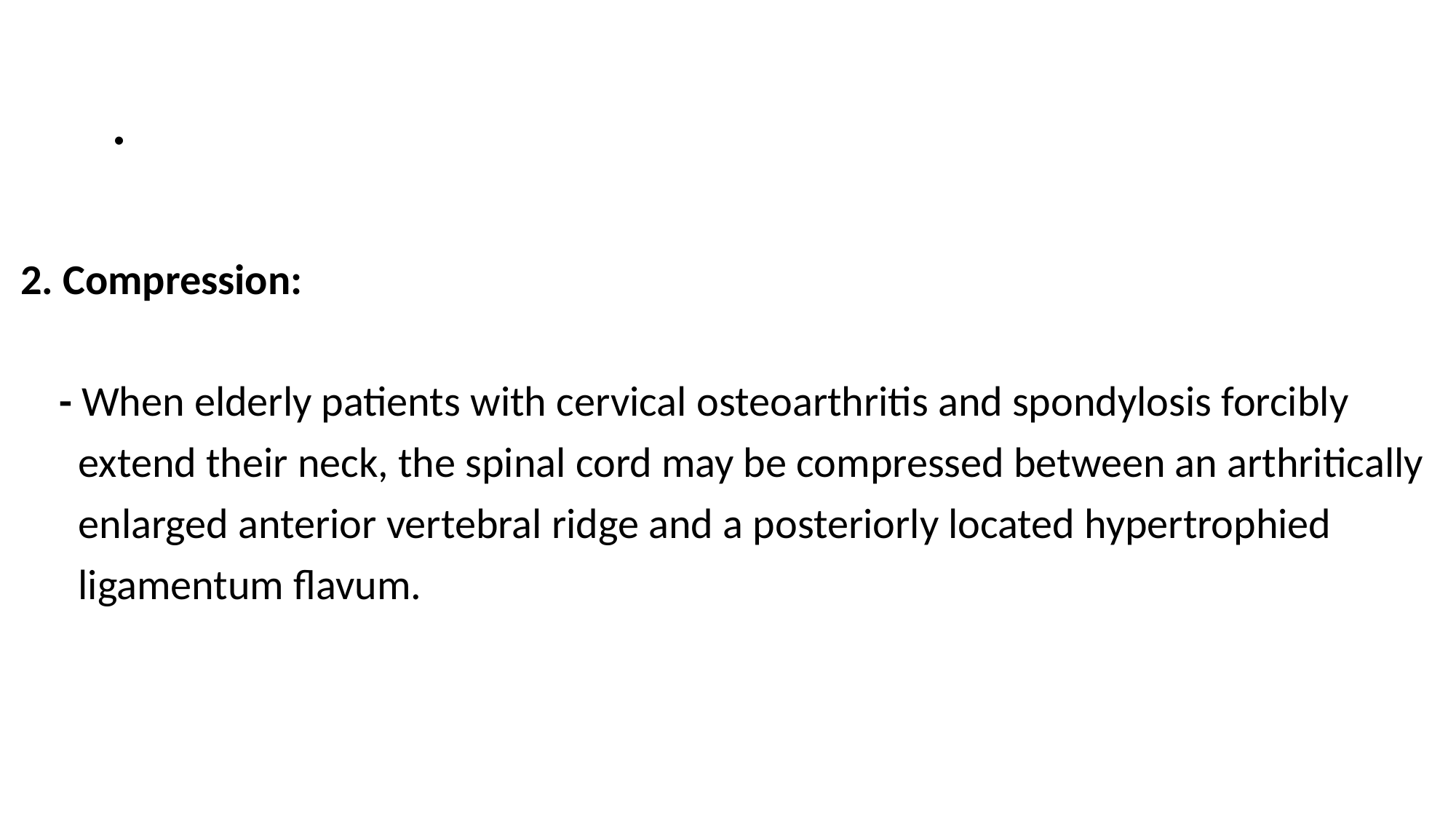

# .

 2. Compression:

     - When elderly patients with cervical osteoarthritis and spondylosis forcibly
       extend their neck, the spinal cord may be compressed between an arthritically
       enlarged anterior vertebral ridge and a posteriorly located hypertrophied
       ligamentum flavum.